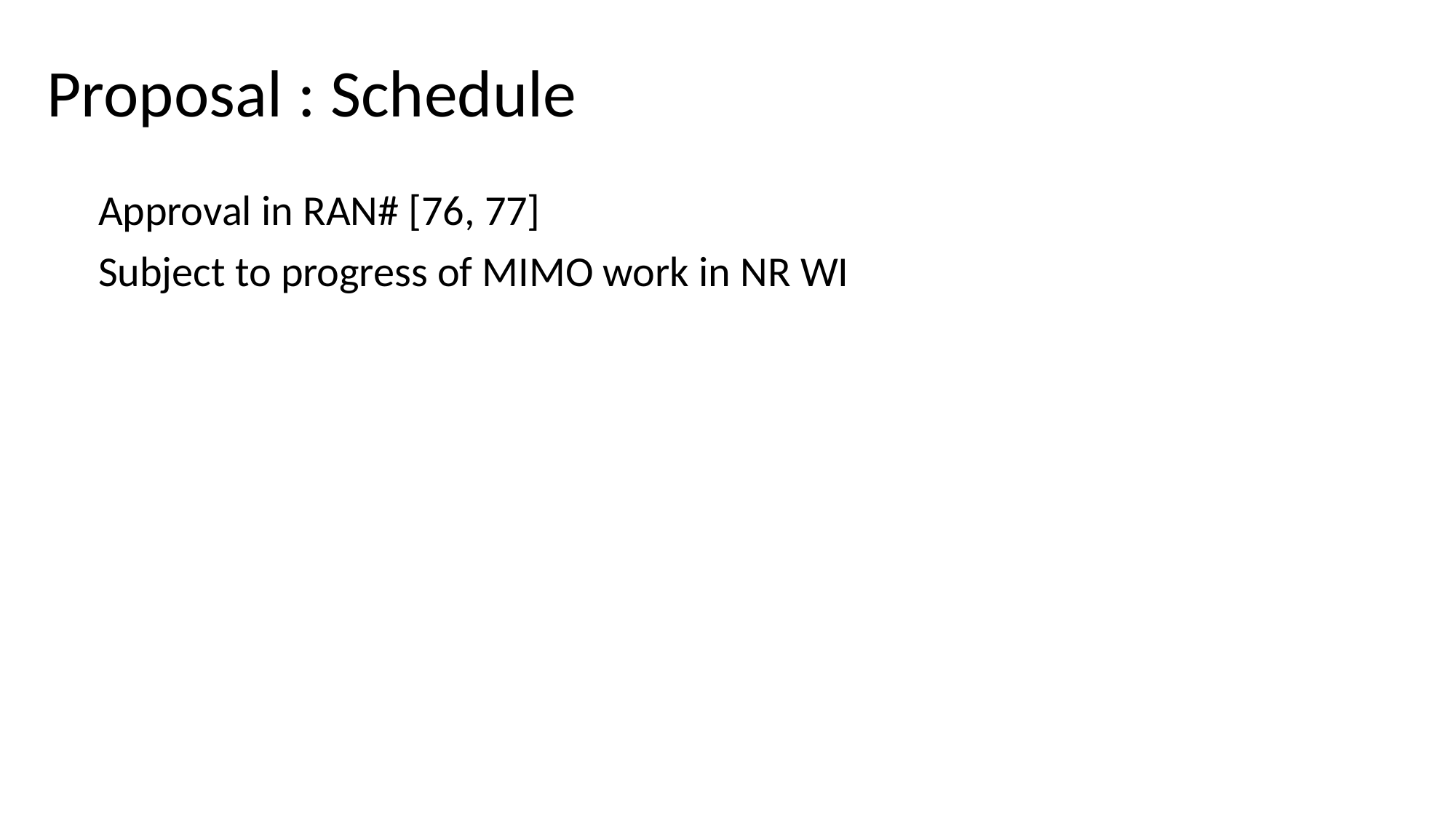

# Proposal : Schedule
Approval in RAN# [76, 77]
Subject to progress of MIMO work in NR WI